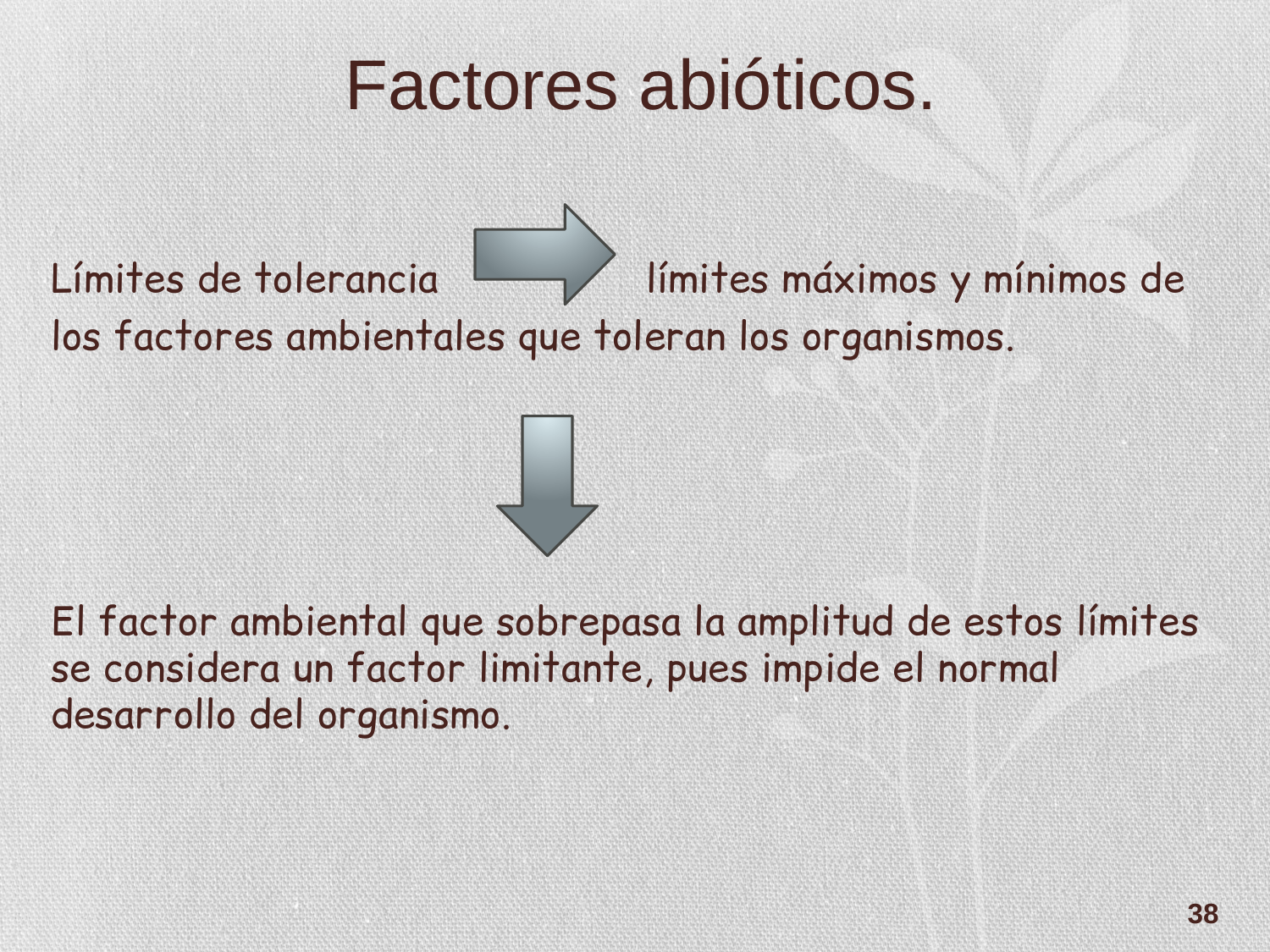

Factores abióticos.

Límites de tolerancia                 límites máximos y mínimos de
los factores ambientales que toleran los organismos.

El factor ambiental que sobrepasa la amplitud de estos límites se considera un factor limitante, pues impide el normal desarrollo del organismo.

38